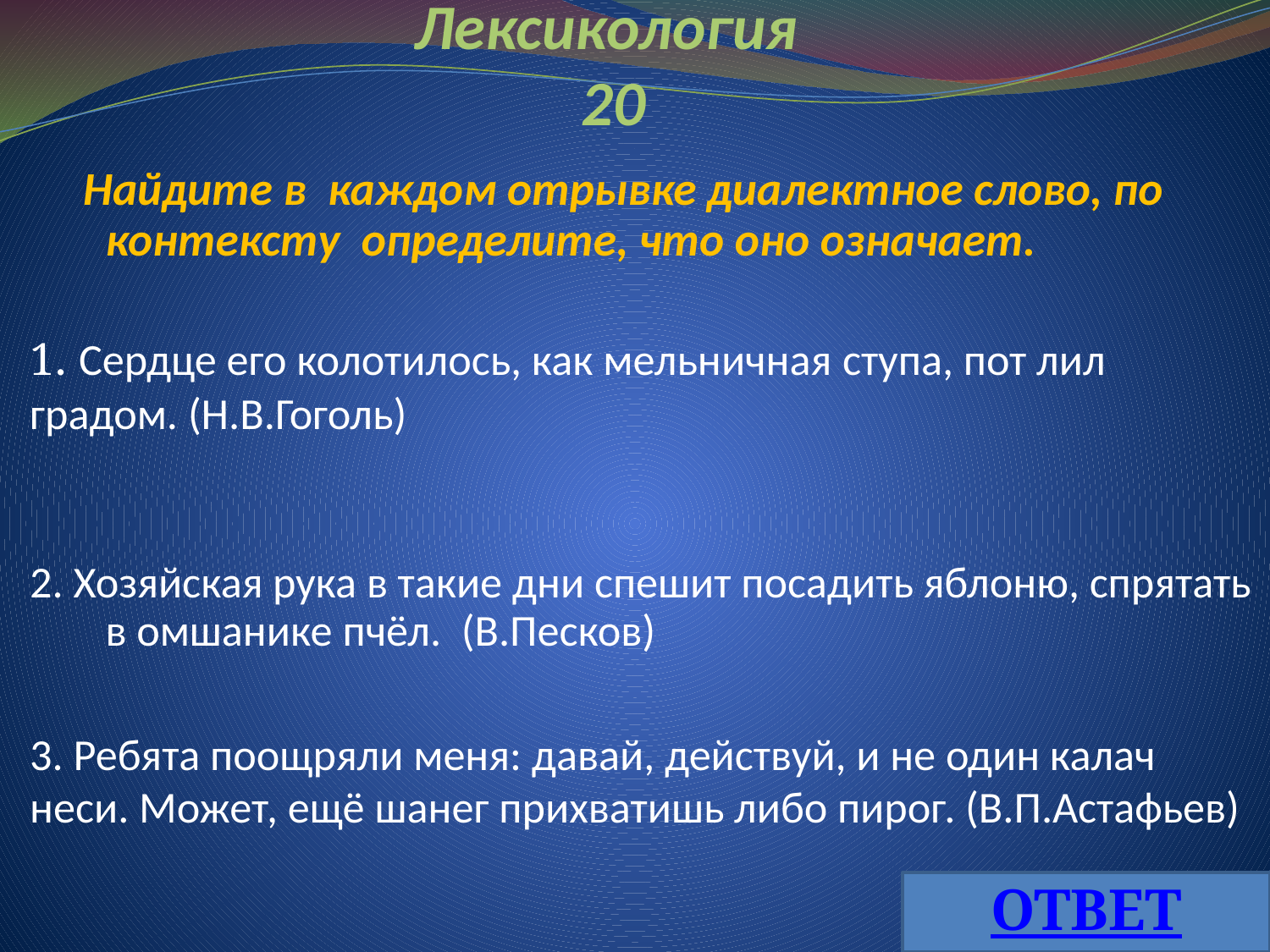

# Лексикология 20
      Найдите в  каждом отрывке диалектное слово, по контексту  определите, что оно означает.

1. Сердце его колотилось, как мельничная ступа, пот лил градом. (Н.В.Гоголь)

2. Хозяйская рука в такие дни спешит посадить яблоню, спрятать в омшанике пчёл.  (В.Песков)

3. Ребята поощряли меня: давай, действуй, и не один калач неси. Может, ещё шанег прихватишь либо пирог. (В.П.Астафьев)
ОТВЕТ